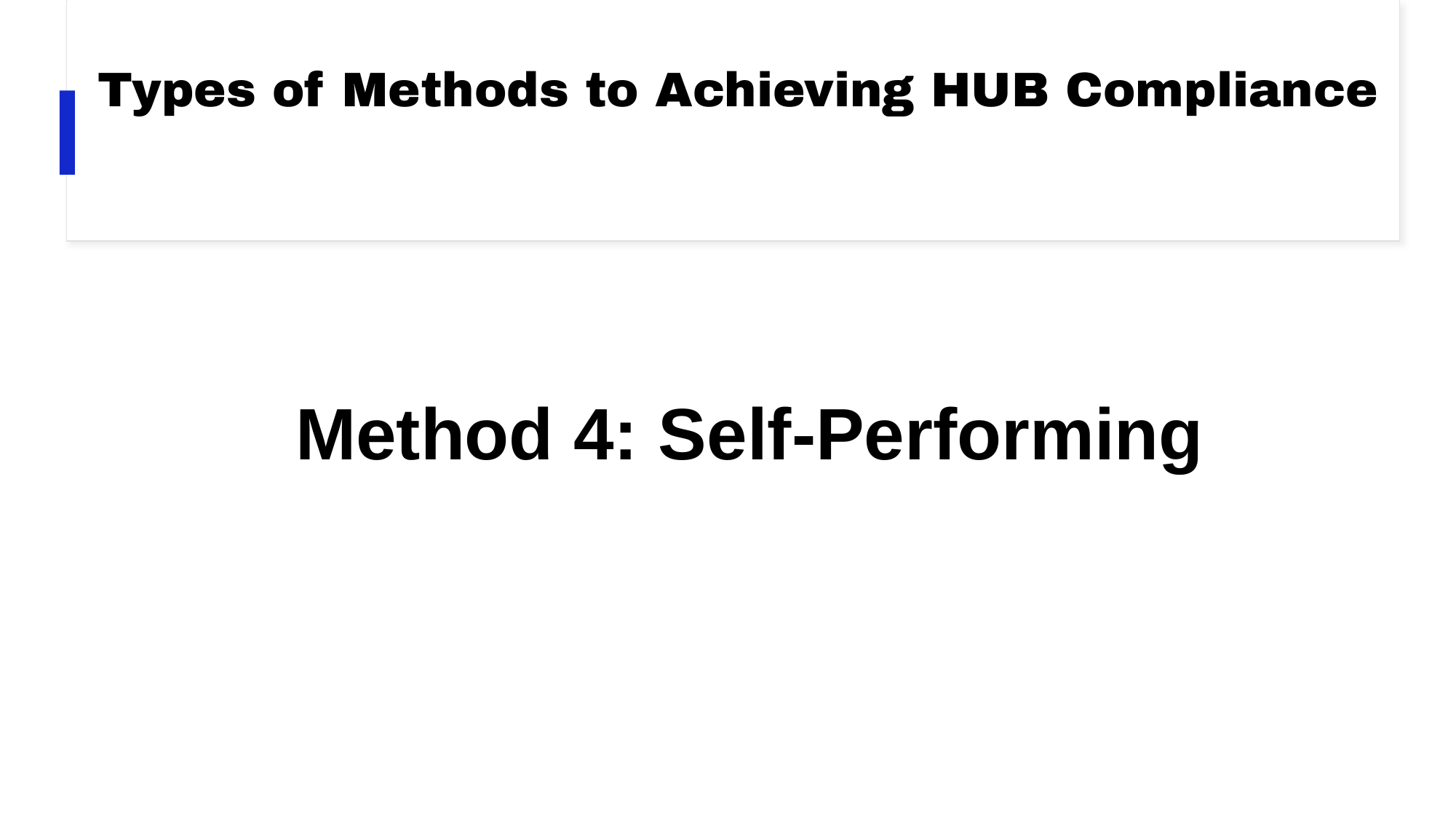

# Types of Methods to Achieving HUB Compliance

Method 4: Self-Performing